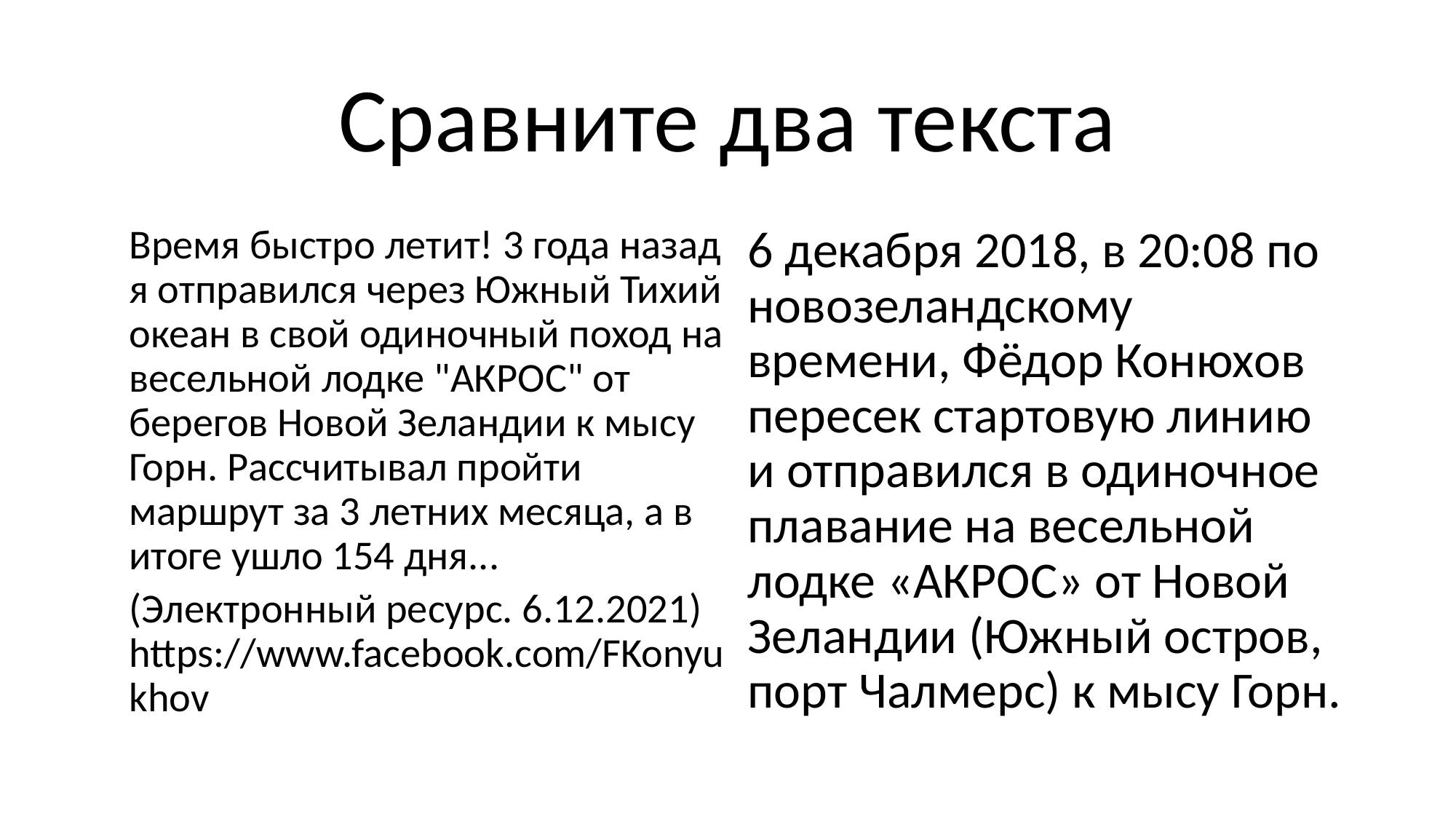

# Сравните два текста
Время быстро летит! 3 года назад я отправился через Южный Тихий океан в свой одиночный поход на весельной лодке "АКРОС" от берегов Новой Зеландии к мысу Горн. Рассчитывал пройти маршрут за 3 летних месяца, а в итоге ушло 154 дня...
(Электронный ресурс. 6.12.2021) https://www.facebook.com/FKonyukhov

6 декабря 2018, в 20:08 по новозеландскому времени, Фёдор Конюхов пересек стартовую линию и отправился в одиночное плавание на весельной лодке «АКРОС» от Новой Зеландии (Южный остров, порт Чалмерс) к мысу Горн.